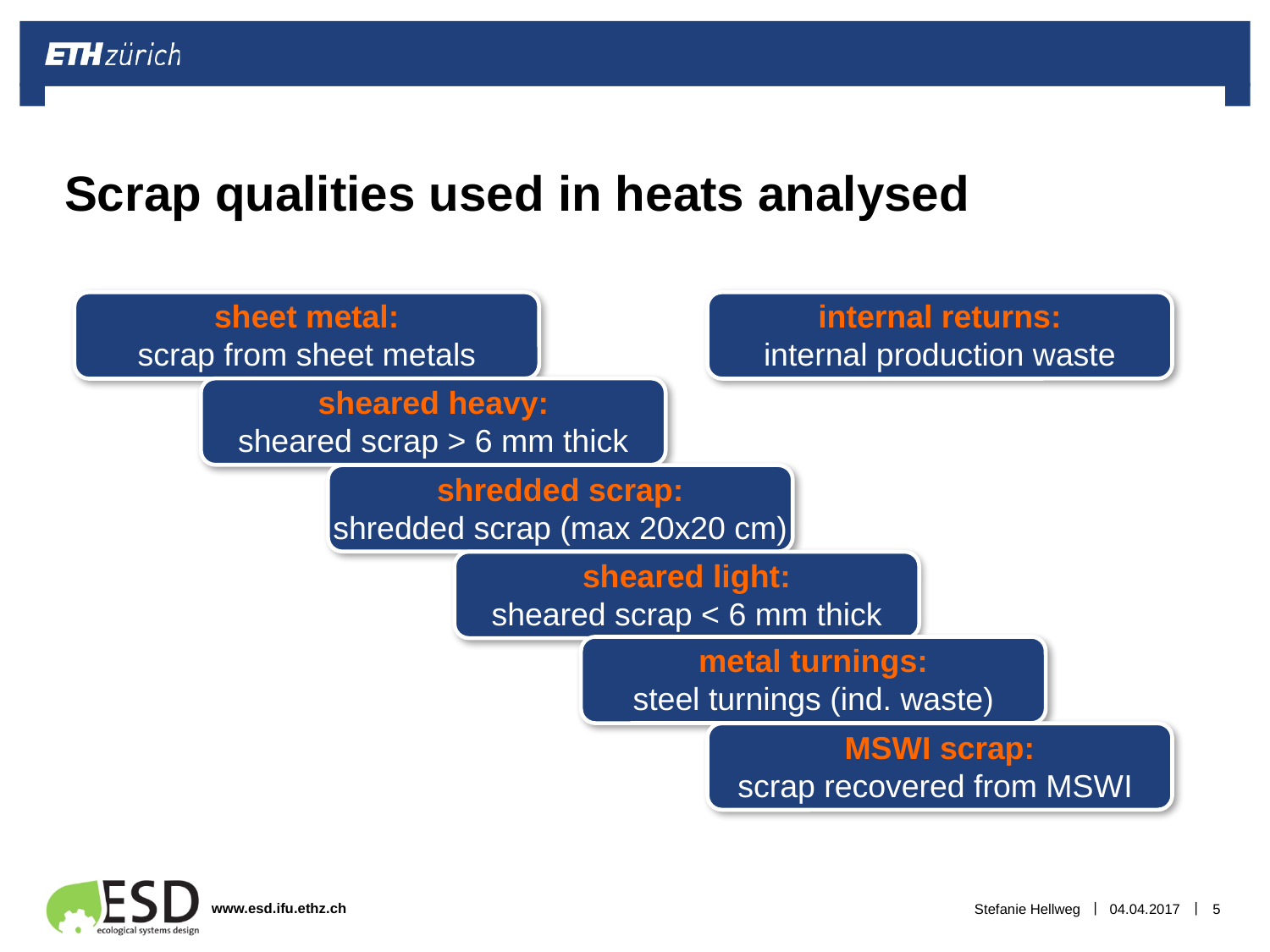

# Scrap qualities used in heats analysed
sheet metal:
scrap from sheet metals
internal returns:
internal production waste
sheared heavy:
sheared scrap > 6 mm thick
shredded scrap:
shredded scrap (max 20x20 cm)
sheared light:
sheared scrap < 6 mm thick
metal turnings:
steel turnings (ind. waste)
MSWI scrap:
scrap recovered from MSWI
Stefanie Hellweg
04.04.2017
5